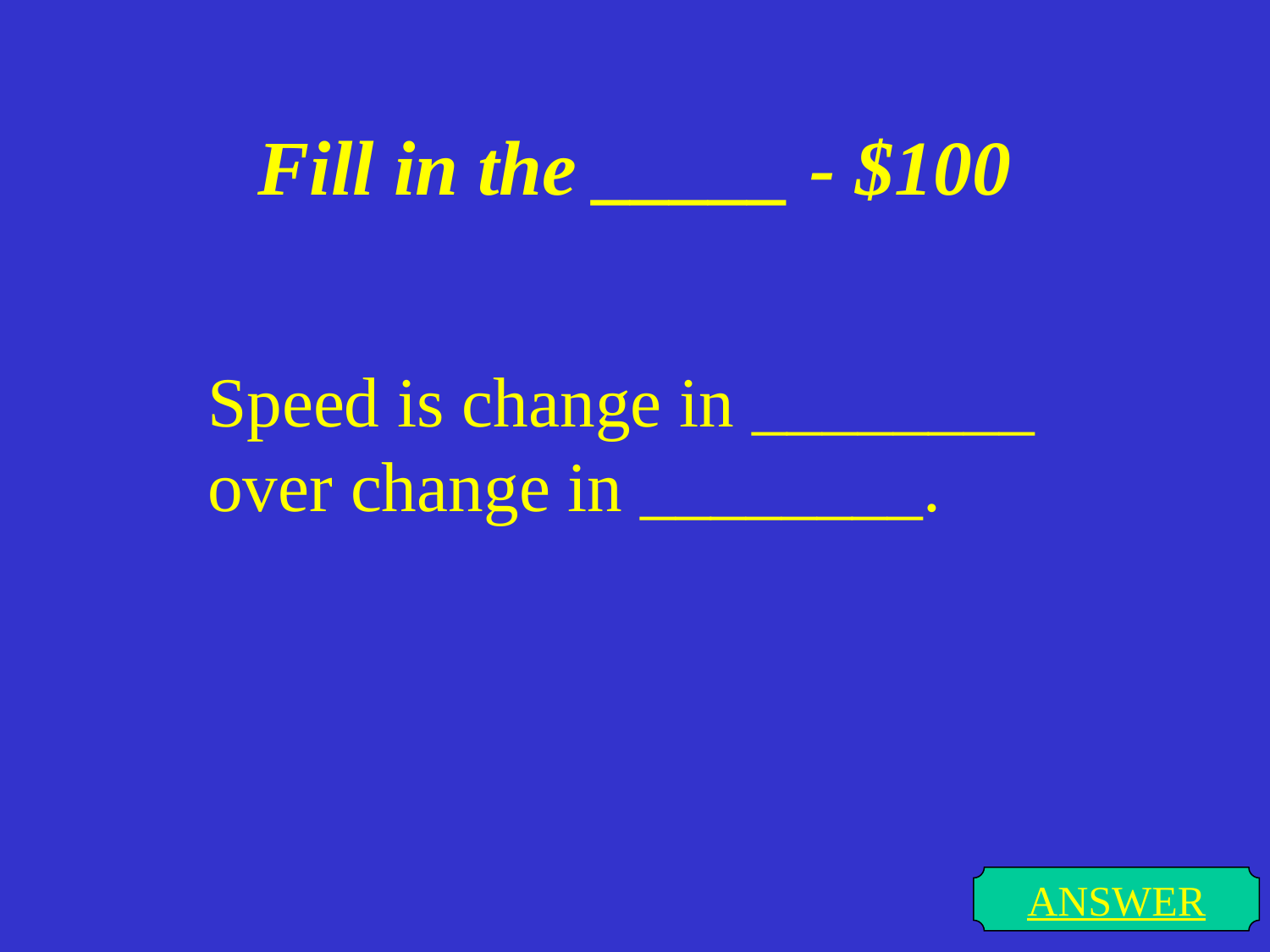

# Fill in the _____ - $100
Speed is change in ________ over change in ________.

ANSWER